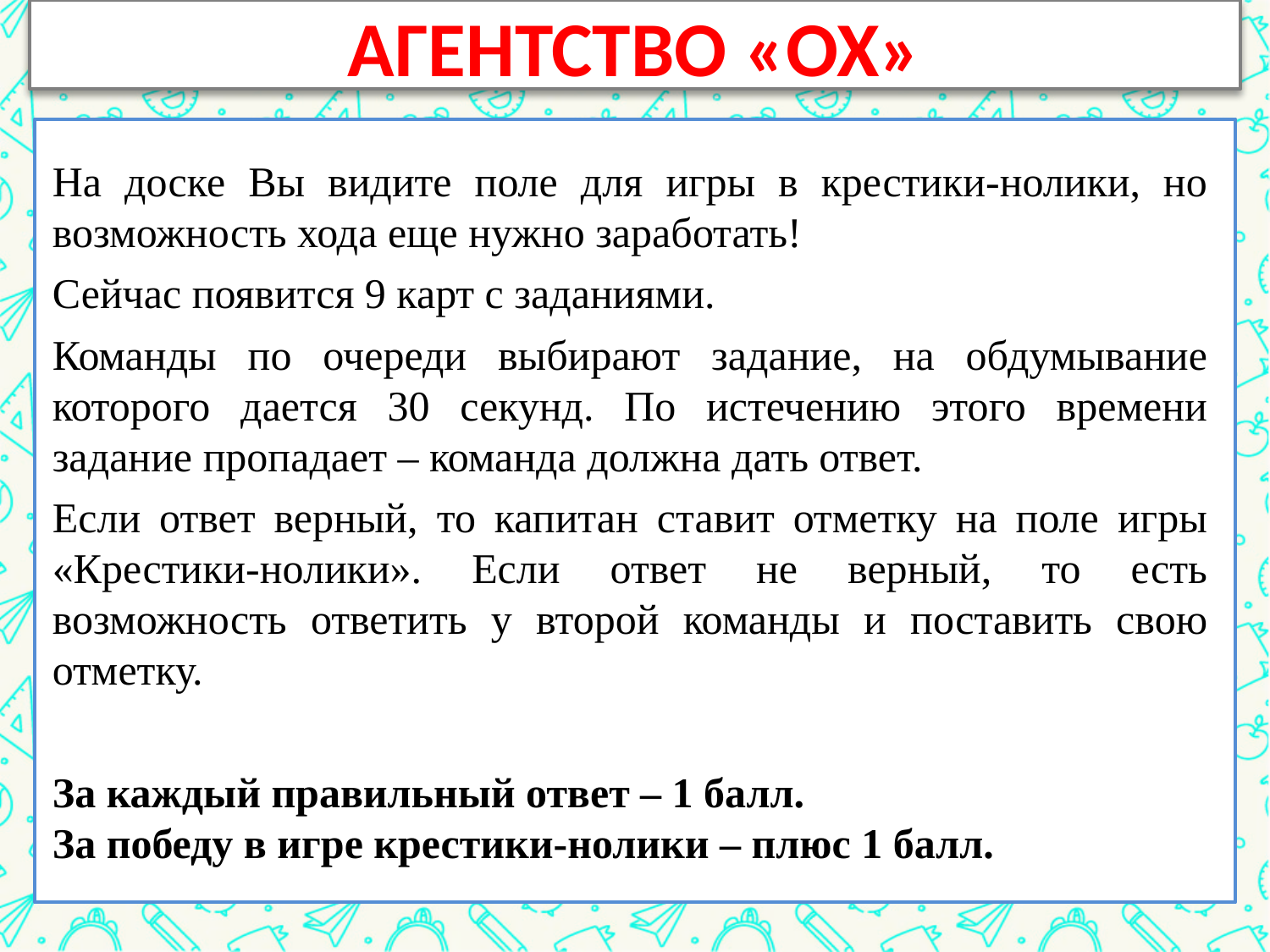

АГЕНТСТВО «ОХ»

На доске Вы видите поле для игры в крестики-нолики, но возможность хода еще нужно заработать!
Сейчас появится 9 карт с заданиями.
Команды по очереди выбирают задание, на обдумывание которого дается 30 секунд. По истечению этого времени задание пропадает – команда должна дать ответ.
Если ответ верный, то капитан ставит отметку на поле игры «Крестики-нолики». Если ответ не верный, то есть возможность ответить у второй команды и поставить свою отметку.

За каждый правильный ответ – 1 балл.
За победу в игре крестики-нолики – плюс 1 балл.